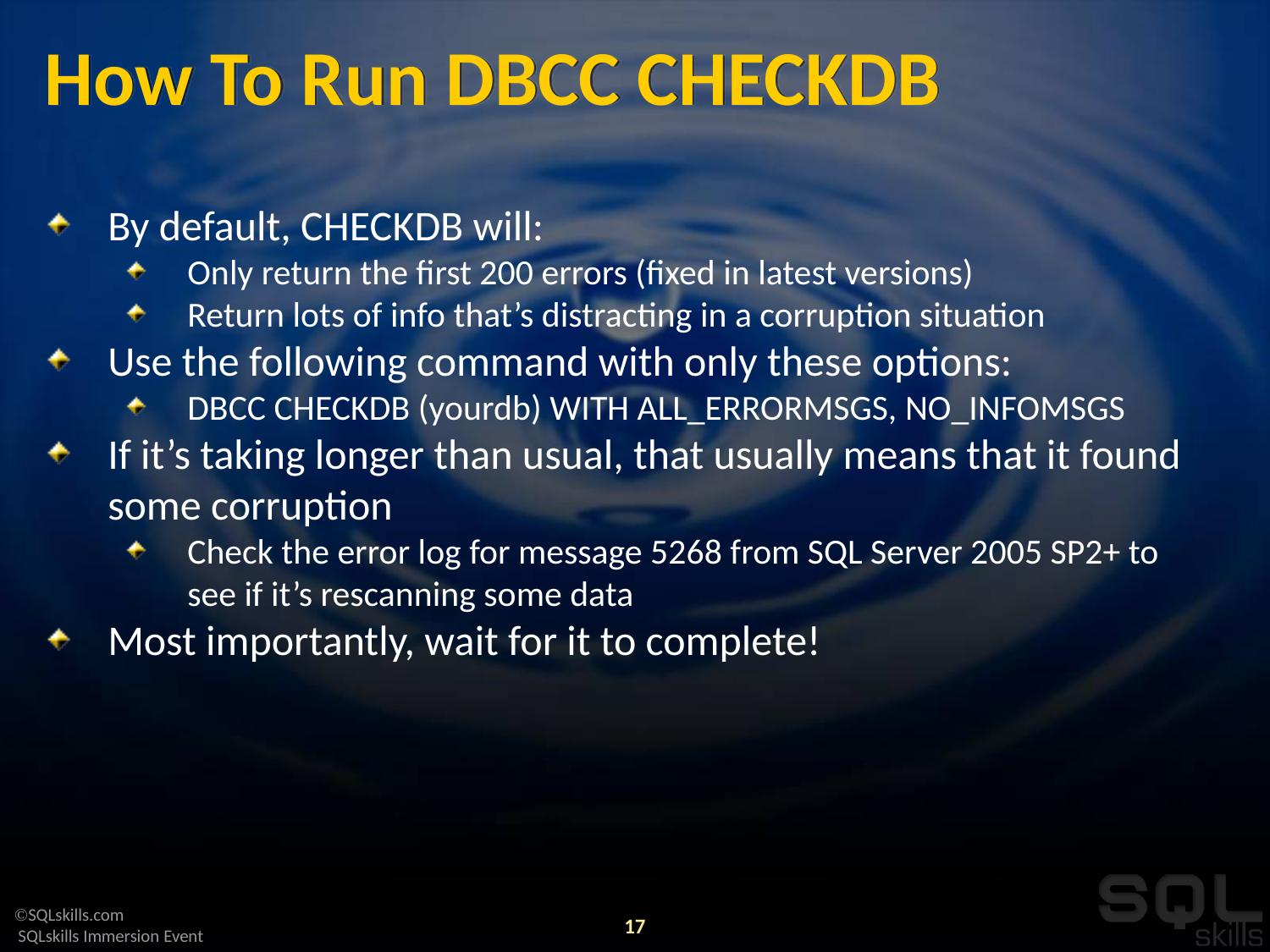

# How To Run DBCC CHECKDB
By default, CHECKDB will:
Only return the first 200 errors (fixed in latest versions)
Return lots of info that’s distracting in a corruption situation
Use the following command with only these options:
DBCC CHECKDB (yourdb) WITH ALL_ERRORMSGS, NO_INFOMSGS
If it’s taking longer than usual, that usually means that it found some corruption
Check the error log for message 5268 from SQL Server 2005 SP2+ to see if it’s rescanning some data
Most importantly, wait for it to complete!
17